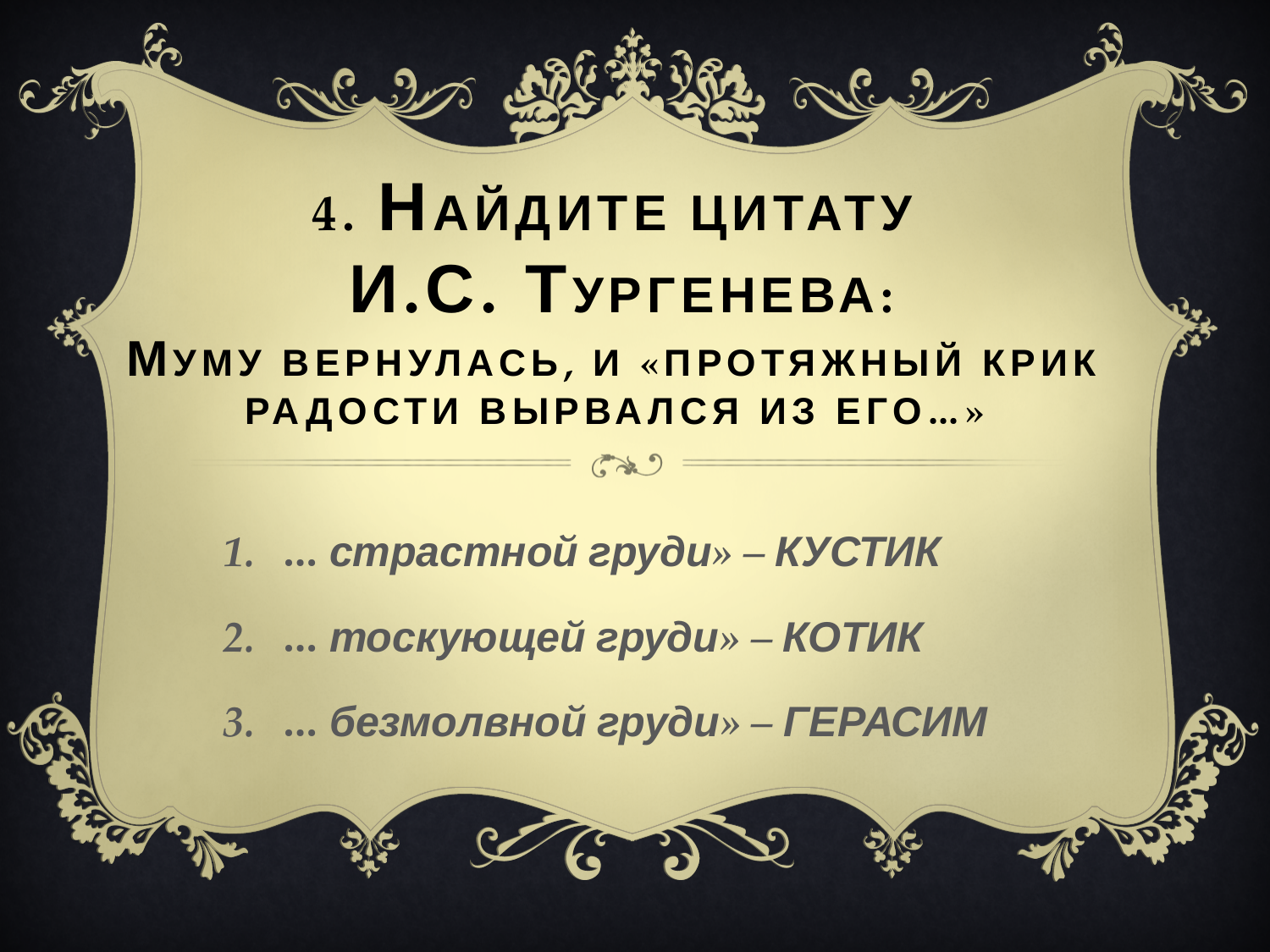

# 4. Найдите цитату И.С. Тургенева: Муму вернулась, и «протяжный крик радости вырвался из его…»
… страстной груди» – КУСТИК
… тоскующей груди» – КОТИК
… безмолвной груди» – ГЕРАСИМ